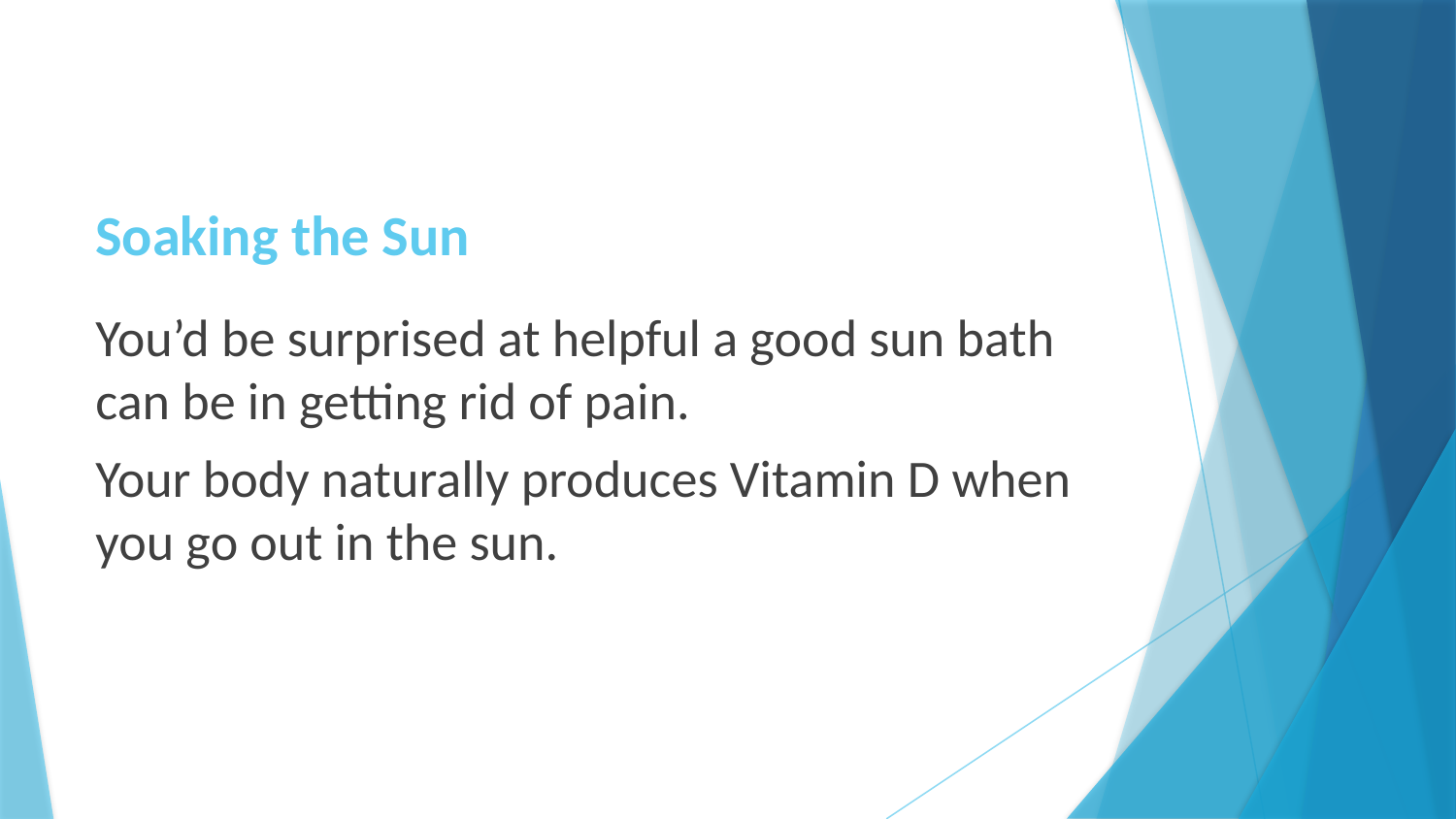

# Soaking the Sun
You’d be surprised at helpful a good sun bath can be in getting rid of pain.
Your body naturally produces Vitamin D when you go out in the sun.